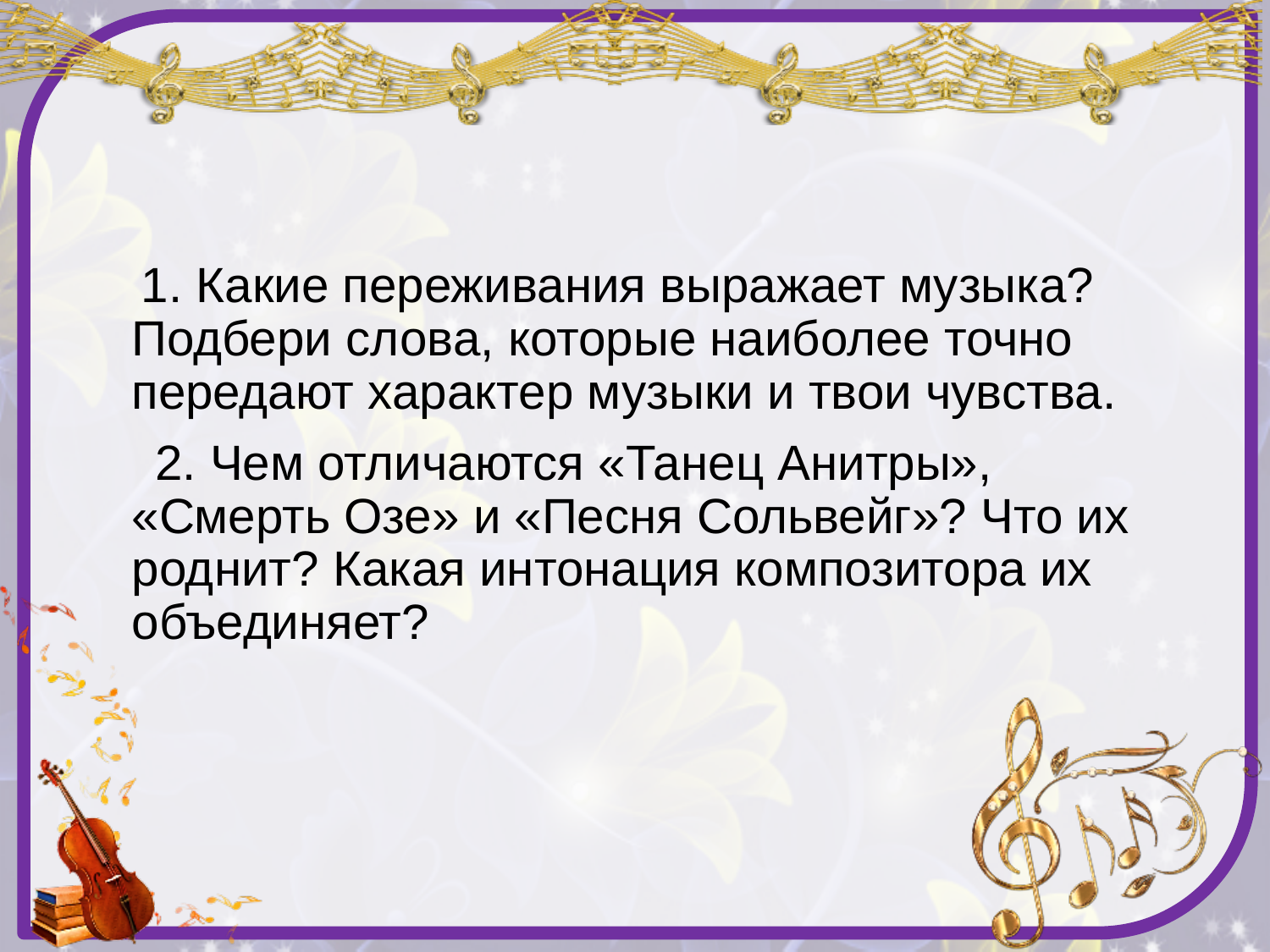

1. Какие переживания выражает музыка? Подбери слова, которые наиболее точно передают характер музыки и твои чувства.
    2. Чем отличаются «Танец Анитры», «Смерть Озе» и «Песня Сольвейг»? Что их роднит? Какая интонация композитора их объединяет?